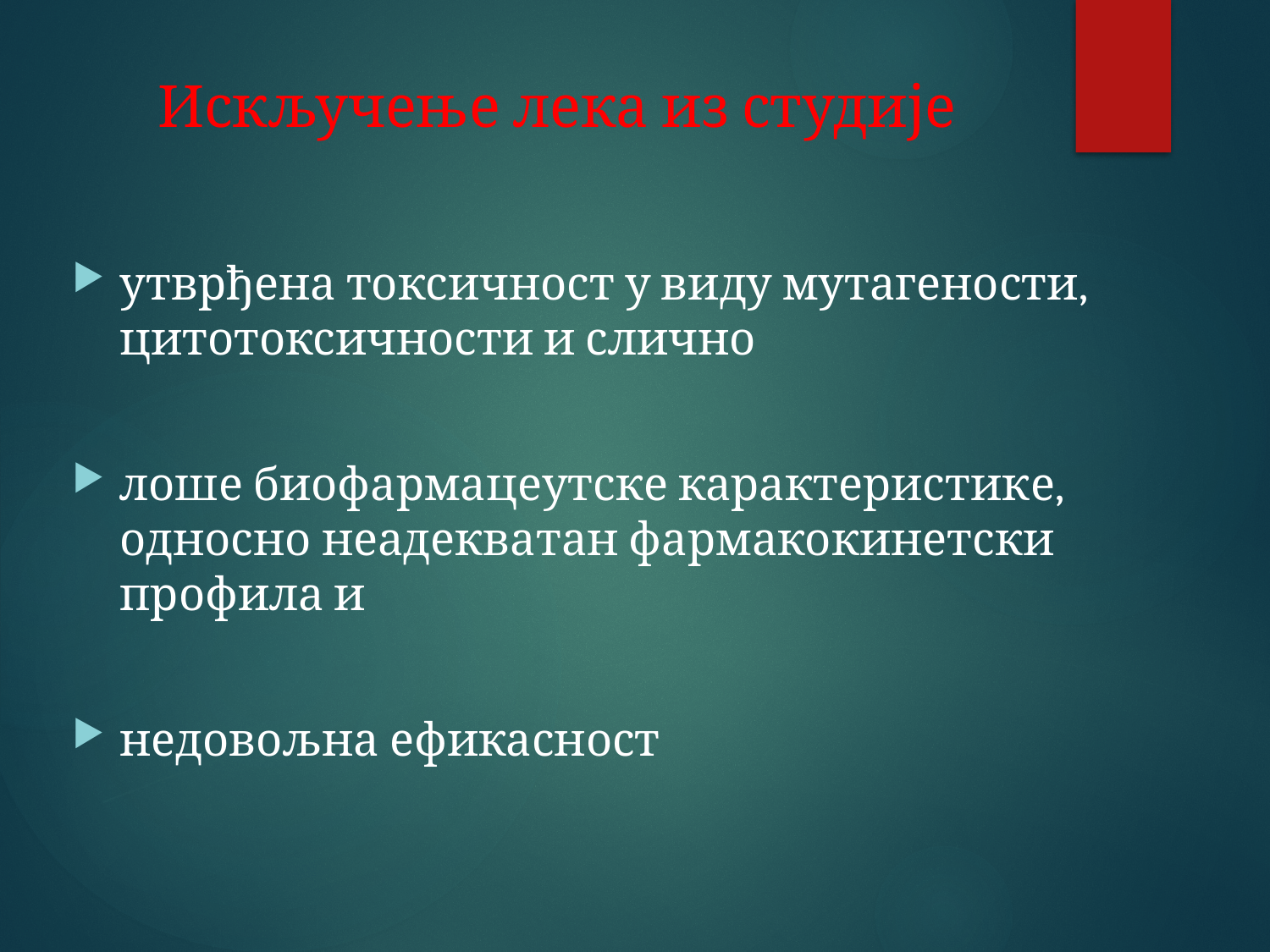

# Искључење лека из студије
утврђена токсичност у виду мутагености, цитотоксичности и слично

лоше биофармацеутске карактеристике, односно неадекватан фармакокинетски профила и

недовољна ефикасност